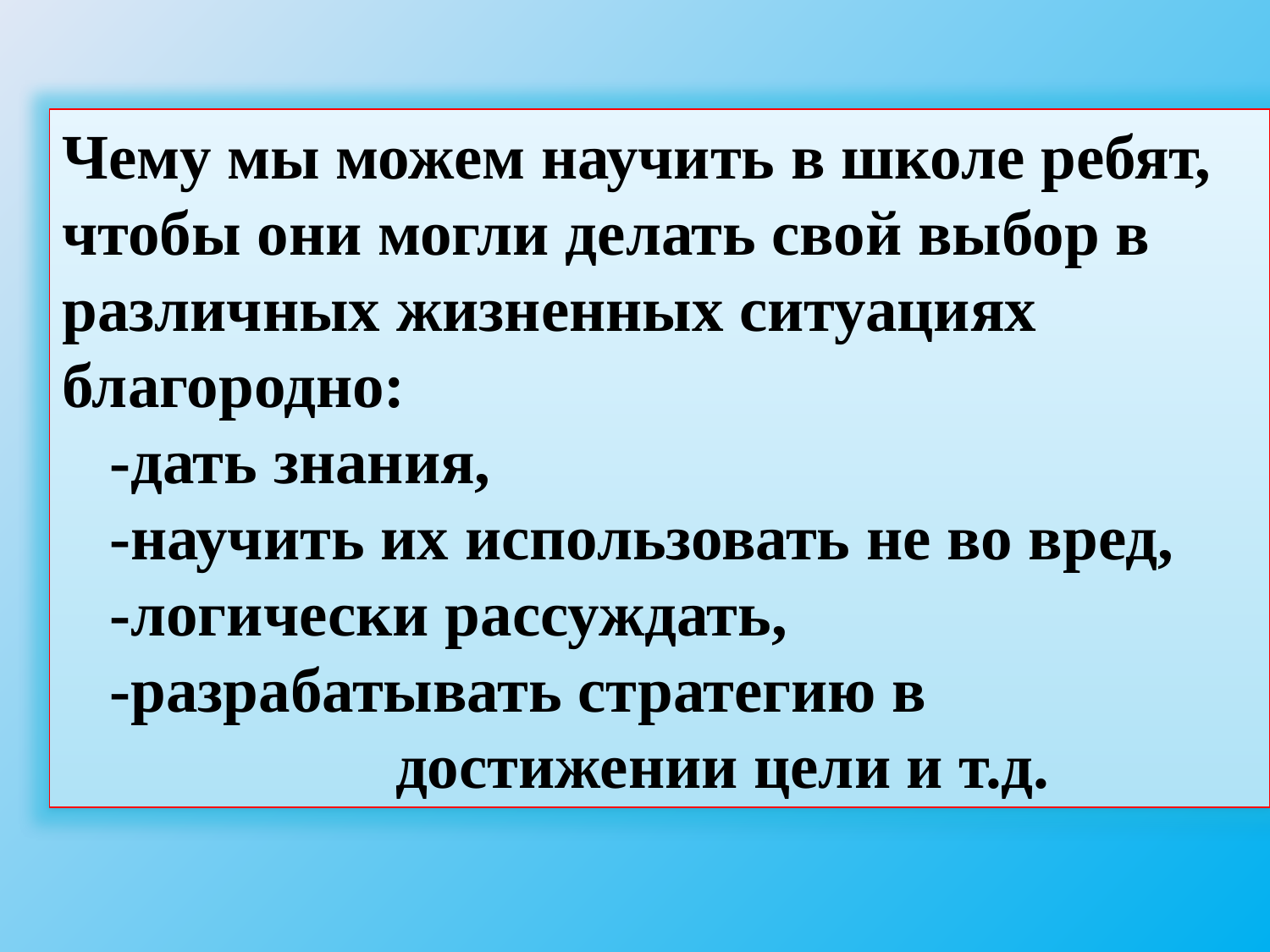

Чему мы можем научить в школе ребят, чтобы они могли делать свой выбор в различных жизненных ситуациях благородно:
   -дать знания,
   -научить их использовать не во вред,
   -логически рассуждать,
   -разрабатывать стратегию в
                     достижении цели и т.д.